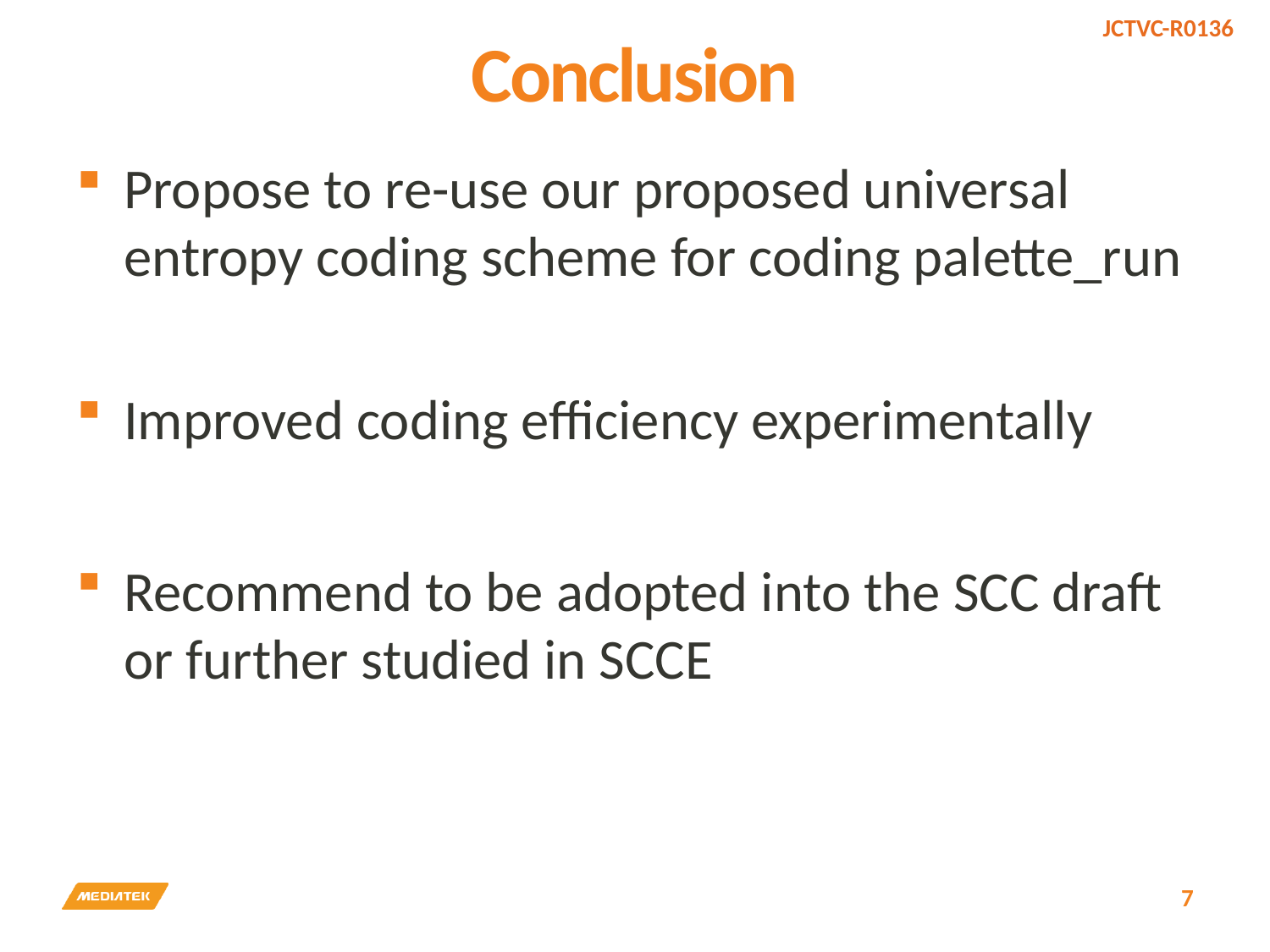

# Conclusion
Propose to re-use our proposed universal entropy coding scheme for coding palette_run

Improved coding efficiency experimentally

Recommend to be adopted into the SCC draft or further studied in SCCE
7